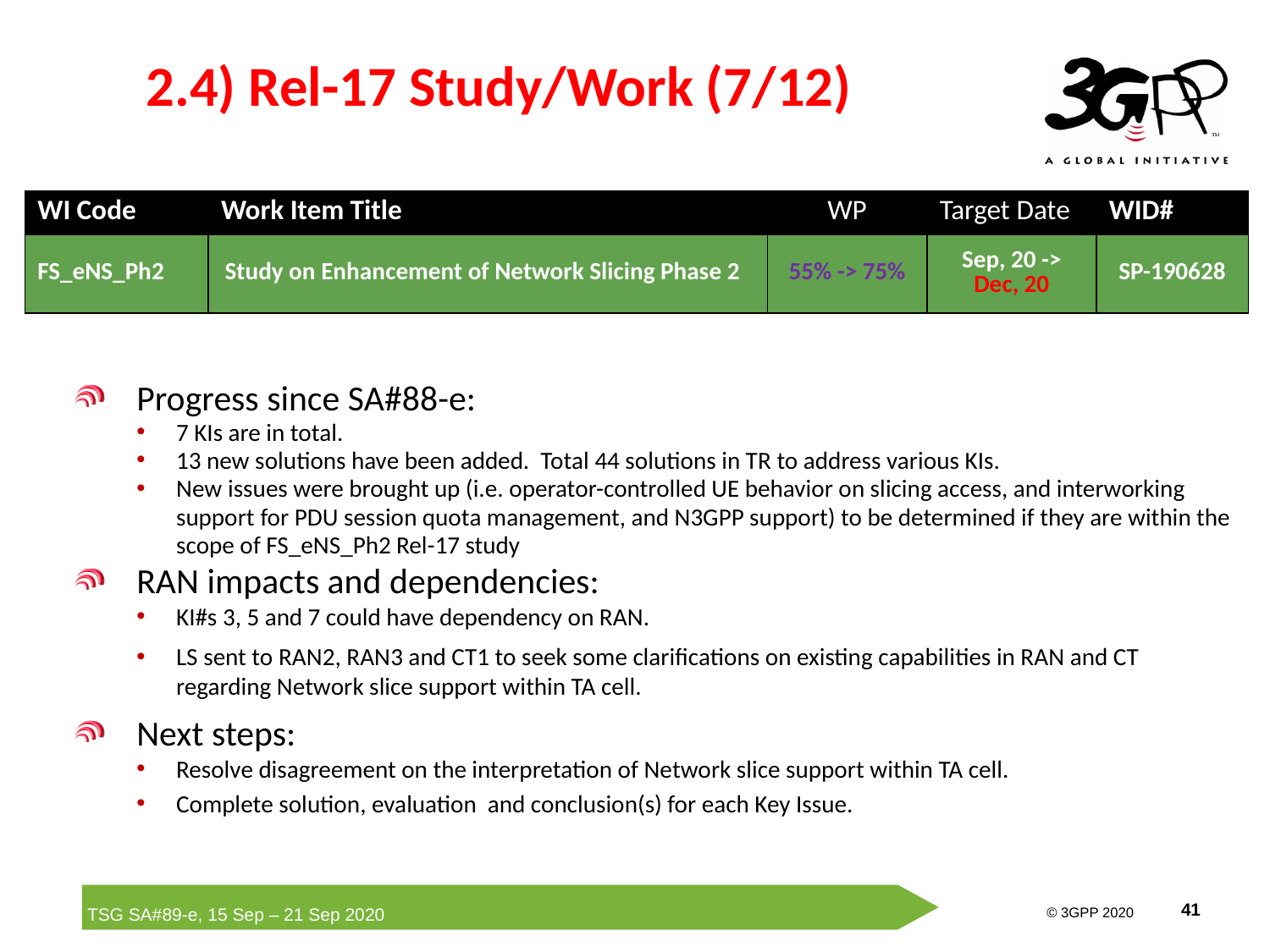

# 2.4) Rel-17 Study/Work (7/12)
| WI Code | Work Item Title | WP | Target Date | WID# |
| --- | --- | --- | --- | --- |
| FS\_eNS\_Ph2 | Study on Enhancement of Network Slicing Phase 2 | 55% -> 75% | Sep, 20 -> Dec, 20 | SP-190628 |
Progress since SA#88-e:
7 KIs are in total.
13 new solutions have been added.  Total 44 solutions in TR to address various KIs.
New issues were brought up (i.e. operator-controlled UE behavior on slicing access, and interworking support for PDU session quota management, and N3GPP support) to be determined if they are within the scope of FS_eNS_Ph2 Rel-17 study
RAN impacts and dependencies:
KI#s 3, 5 and 7 could have dependency on RAN.
LS sent to RAN2, RAN3 and CT1 to seek some clarifications on existing capabilities in RAN and CT regarding Network slice support within TA cell.
Next steps:
Resolve disagreement on the interpretation of Network slice support within TA cell.
Complete solution, evaluation  and conclusion(s) for each Key Issue.